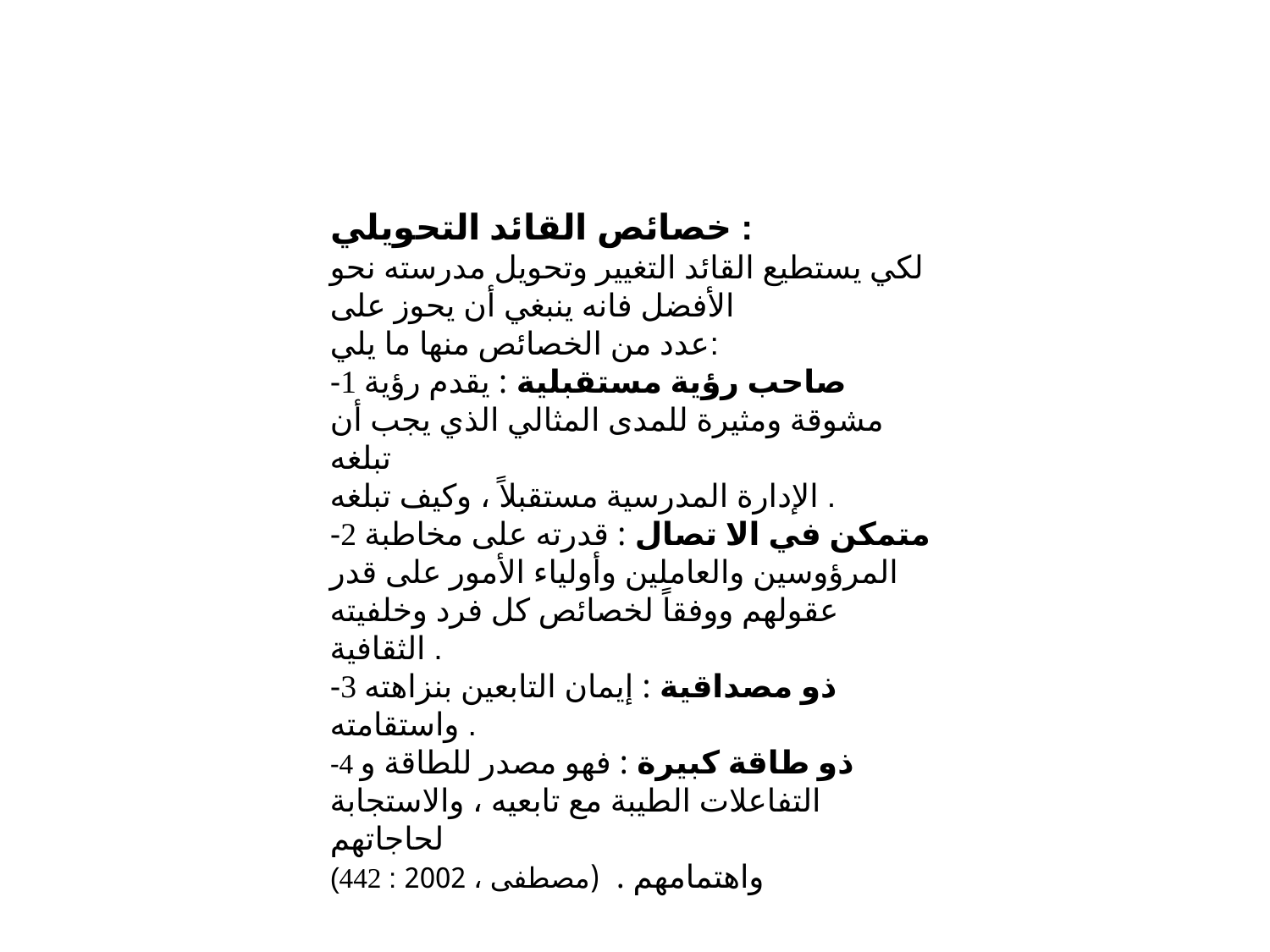

خصائص القائد التحويلي :
لكي يستطيع القائد التغيير وتحويل مدرسته نحو الأفضل فانه ينبغي أن يحوز على
عدد من الخصائص منها ما يلي:
-1 صاحب رؤية مستقبلية : يقدم رؤية مشوقة ومثيرة للمدى المثالي الذي يجب أن تبلغه
الإدارة المدرسية مستقبلاً ، وكيف تبلغه .
-2 متمكن في الا تصال : قدرته على مخاطبة المرؤوسين والعاملين وأولياء الأمور على قدر
عقولهم ووفقاً لخصائص كل فرد وخلفيته الثقافية .
-3 ذو مصداقية : إيمان التابعين بنزاهته واستقامته .
-4 ذو طاقة كبيرة : فهو مصدر للطاقة و التفاعلات الطيبة مع تابعيه ، والاستجابة لحاجاتهم
(442 : واهتمامهم . (مصطفى ، 2002